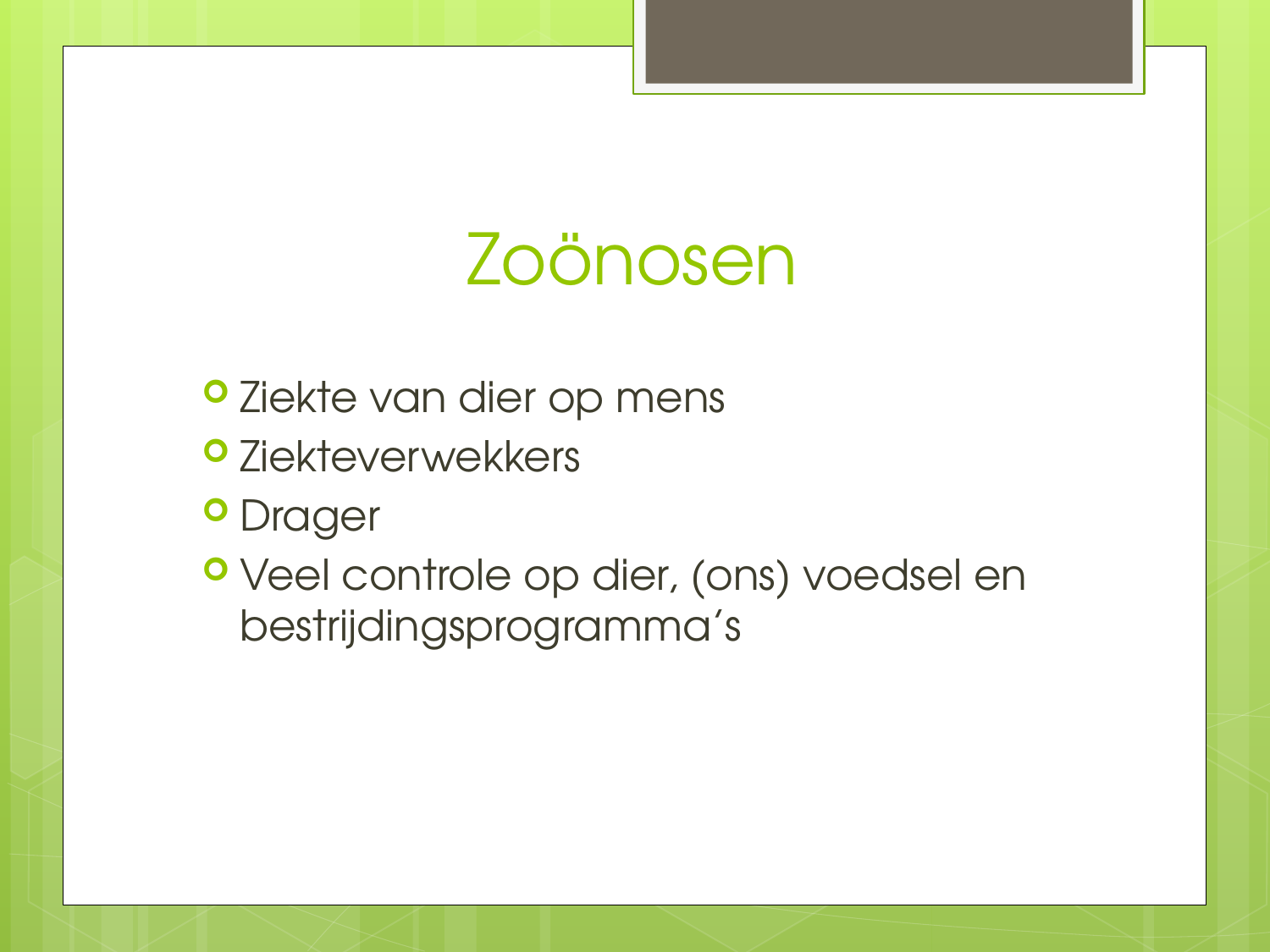

# Zoönosen

Ziekte van dier op mens
Ziekteverwekkers
Drager
Veel controle op dier, (ons) voedsel en bestrijdingsprogramma’s